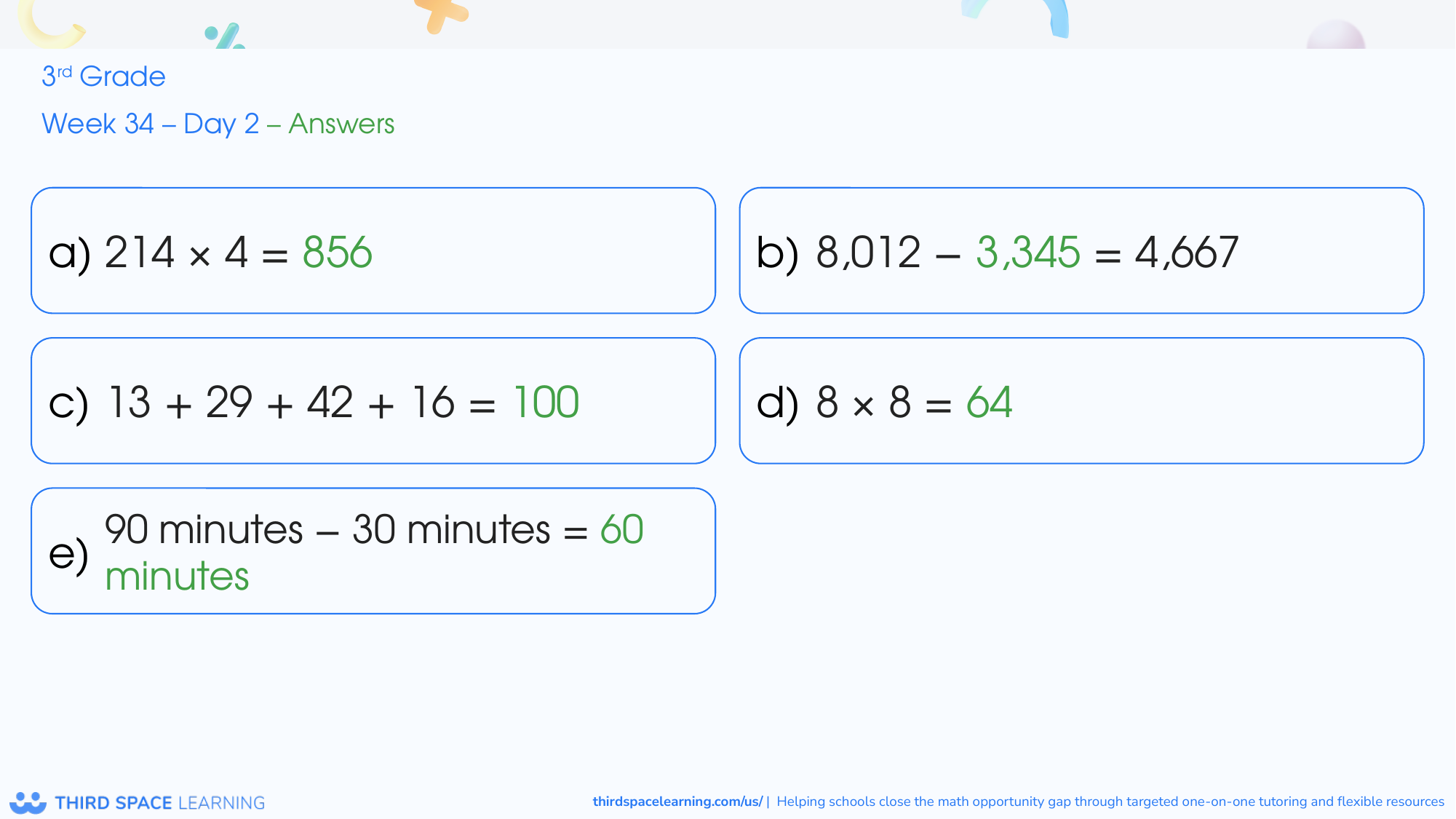

3rd Grade
Week 34 – Day 2 – Answers
214 × 4 = 856
8,012 − 3,345 = 4,667
13 + 29 + 42 + 16 = 100
8 × 8 = 64
90 minutes − 30 minutes = 60 minutes